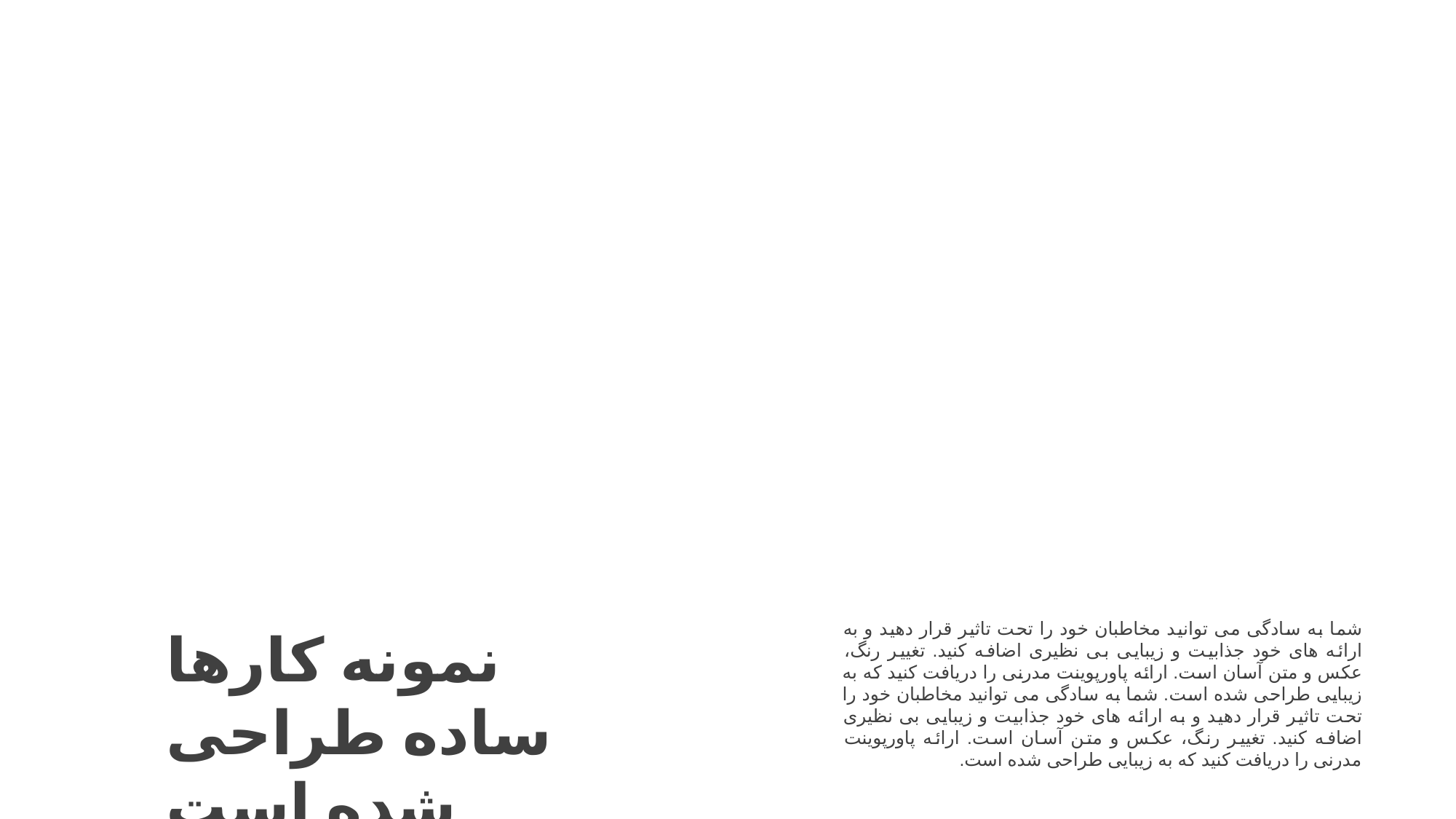

شما به سادگی می توانید مخاطبان خود را تحت تاثیر قرار دهید و به ارائه های خود جذابیت و زیبایی بی نظیری اضافه کنید. تغییر رنگ، عکس و متن آسان است. ارائه پاورپوینت مدرنی را دریافت کنید که به زیبایی طراحی شده است. شما به سادگی می توانید مخاطبان خود را تحت تاثیر قرار دهید و به ارائه های خود جذابیت و زیبایی بی نظیری اضافه کنید. تغییر رنگ، عکس و متن آسان است. ارائه پاورپوینت مدرنی را دریافت کنید که به زیبایی طراحی شده است.
نمونه کارها ساده طراحی شده است